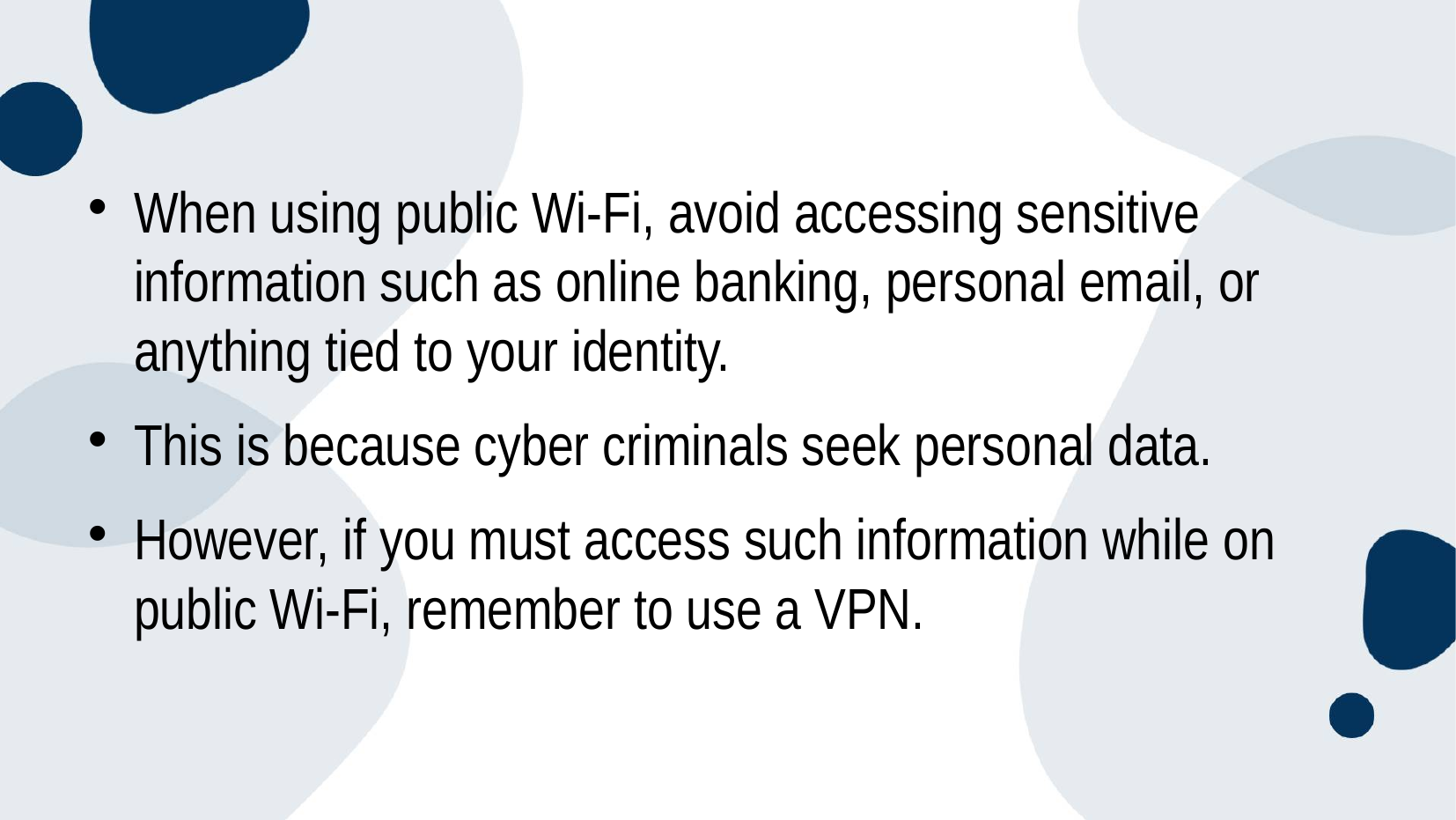

#
When using public Wi-Fi, avoid accessing sensitive information such as online banking, personal email, or anything tied to your identity.
This is because cyber criminals seek personal data.
However, if you must access such information while on public Wi-Fi, remember to use a VPN.